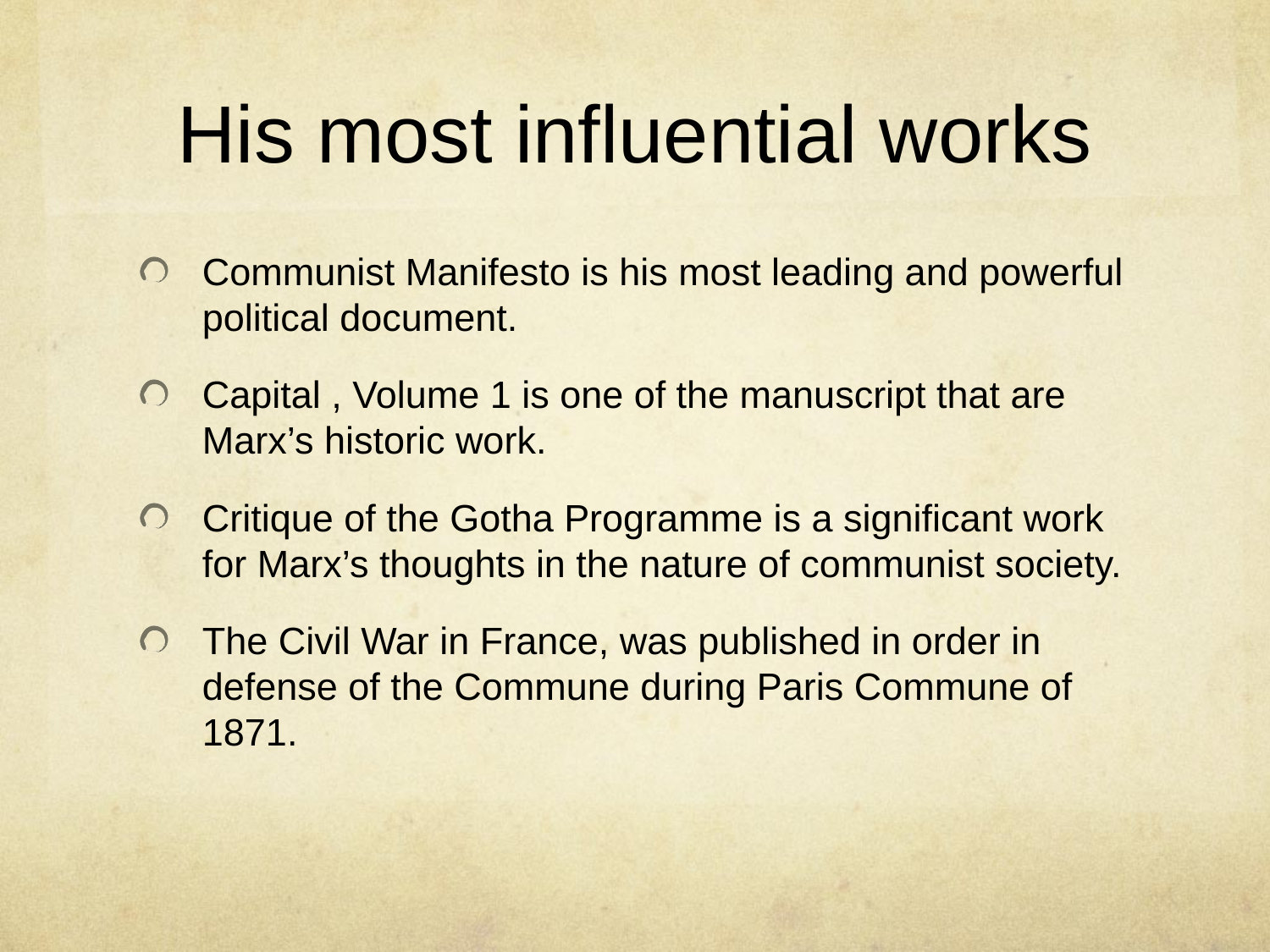

# His most influential works
Communist Manifesto is his most leading and powerful political document.
Capital , Volume 1 is one of the manuscript that are Marx’s historic work.
Critique of the Gotha Programme is a significant work for Marx’s thoughts in the nature of communist society.
The Civil War in France, was published in order in defense of the Commune during Paris Commune of 1871.